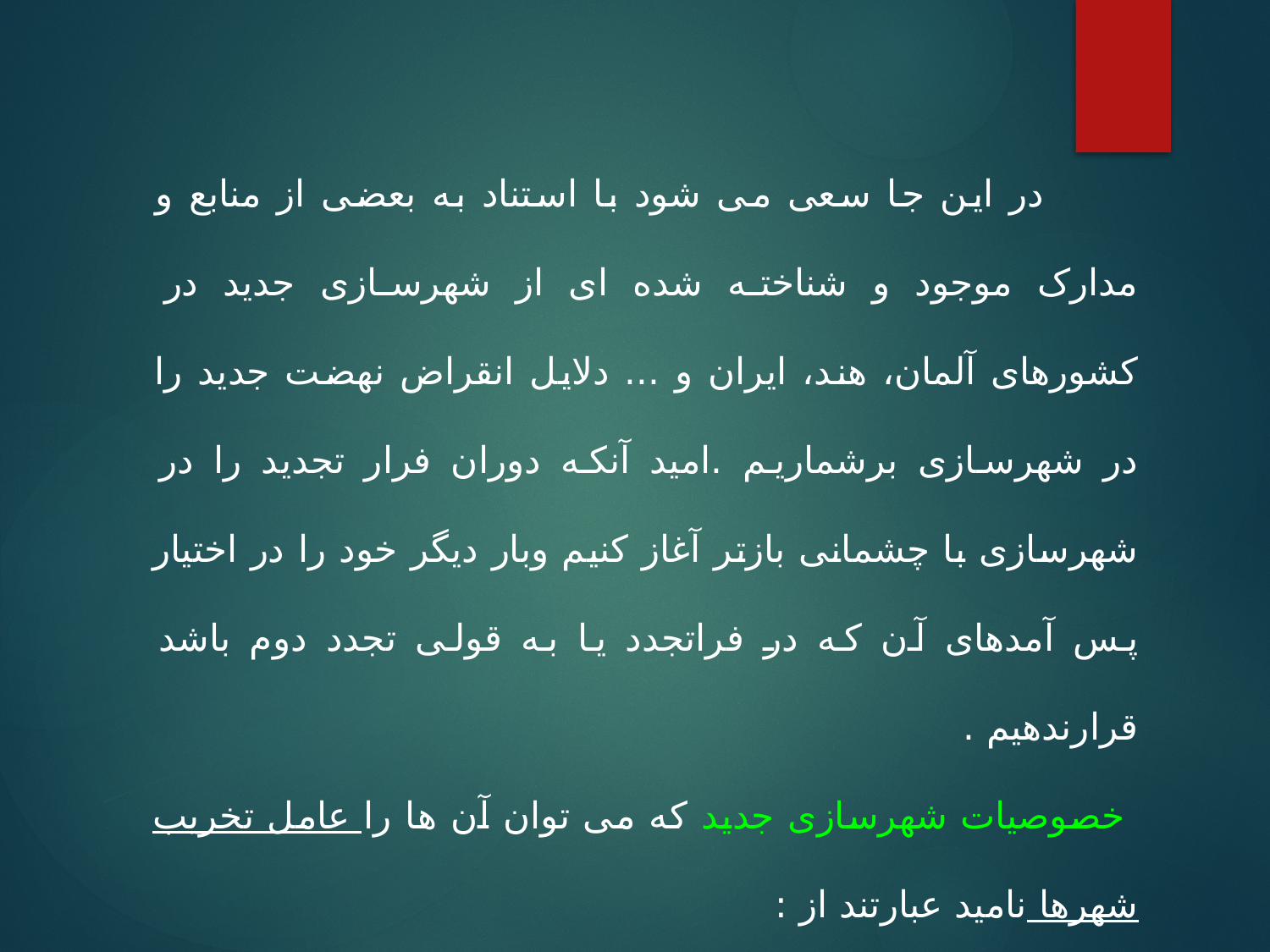

در این جا سعی می شود با استناد به بعضی از منابع و مدارک موجود و شناخته شده ای از شهرسازی جدید در کشورهای آلمان، هند، ایران و ... دلایل انقراض نهضت جدید را در شهرسازی برشماریم .امید آنکه دوران فرار تجدید را در شهرسازی با چشمانی بازتر آغاز کنیم وبار دیگر خود را در اختیار پس آمدهای آن که در فراتجدد یا به قولی تجدد دوم باشد قرارندهیم .
 خصوصیات شهرسازی جدید که می توان آن ها را عامل تخریب شهرها نامید عبارتند از :
      ساختمان های بلند یا آسمان خراش ها ، شهر ایده آل ، رفت و آمد، منطقه بندی ، استانداردگرانی و مسکن و معماری.